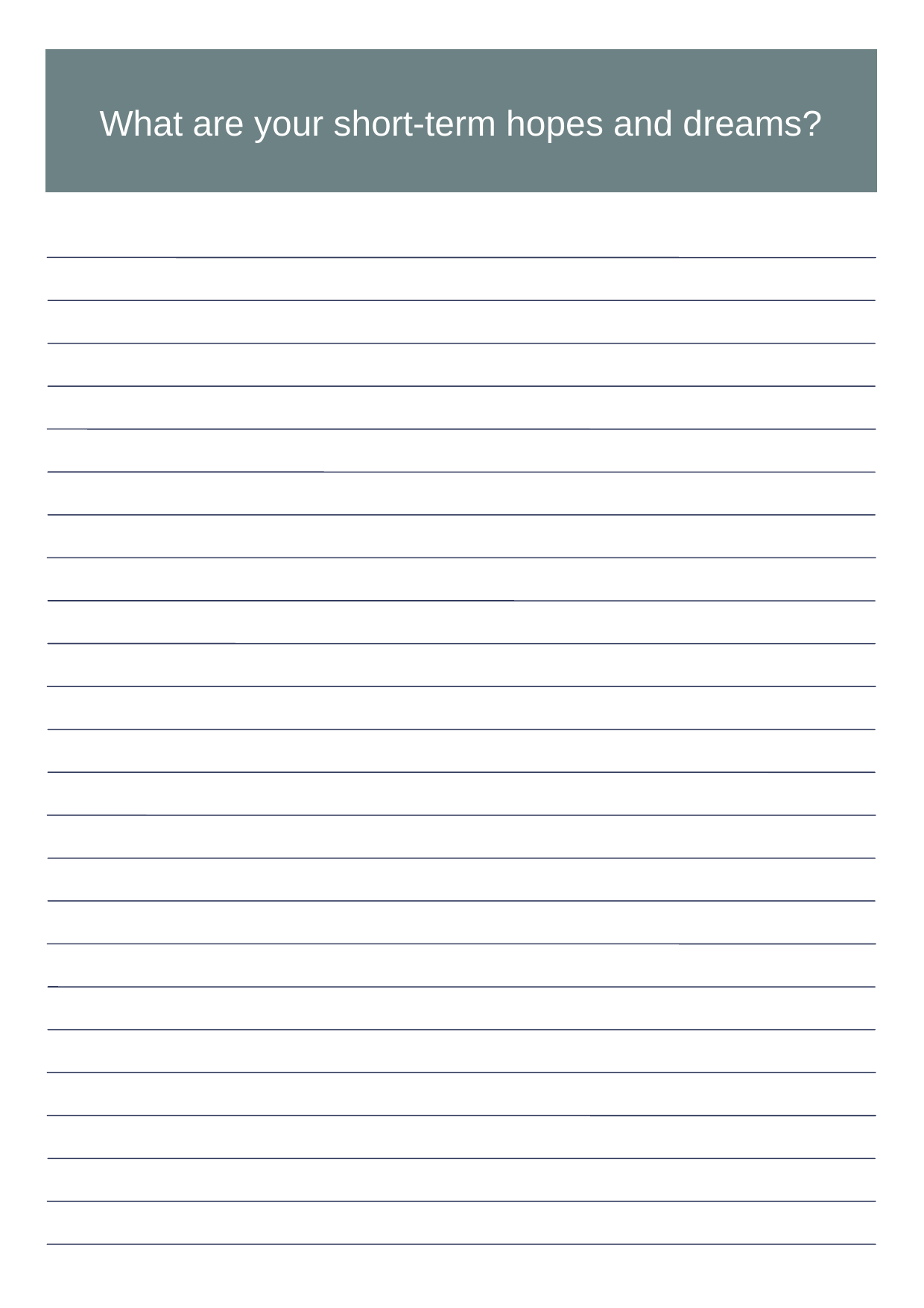

What are your short-term hopes and dreams?